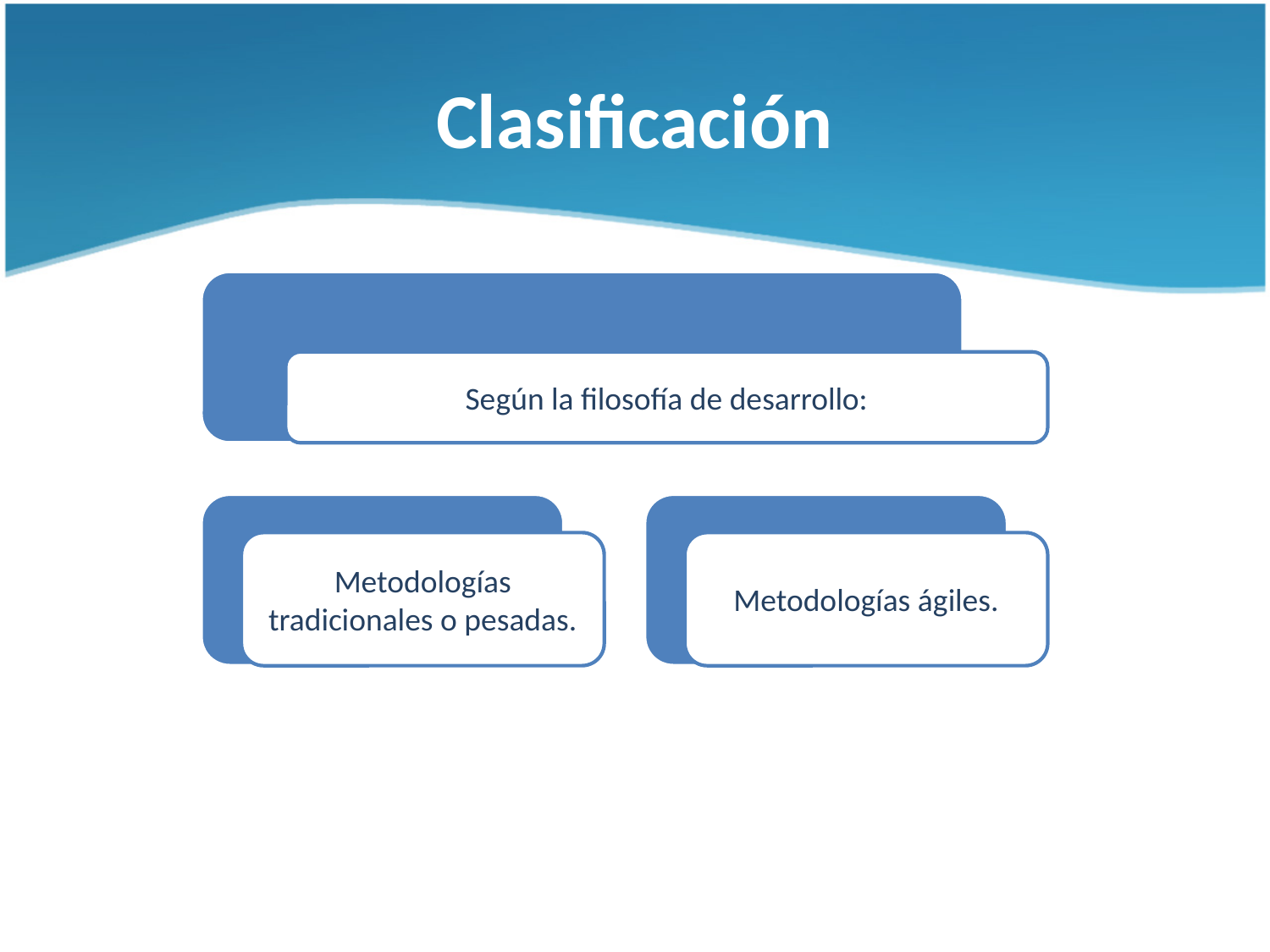

# Clasificación

Según la filosofía de desarrollo:
Metodologías tradicionales o pesadas.
Metodologías ágiles.